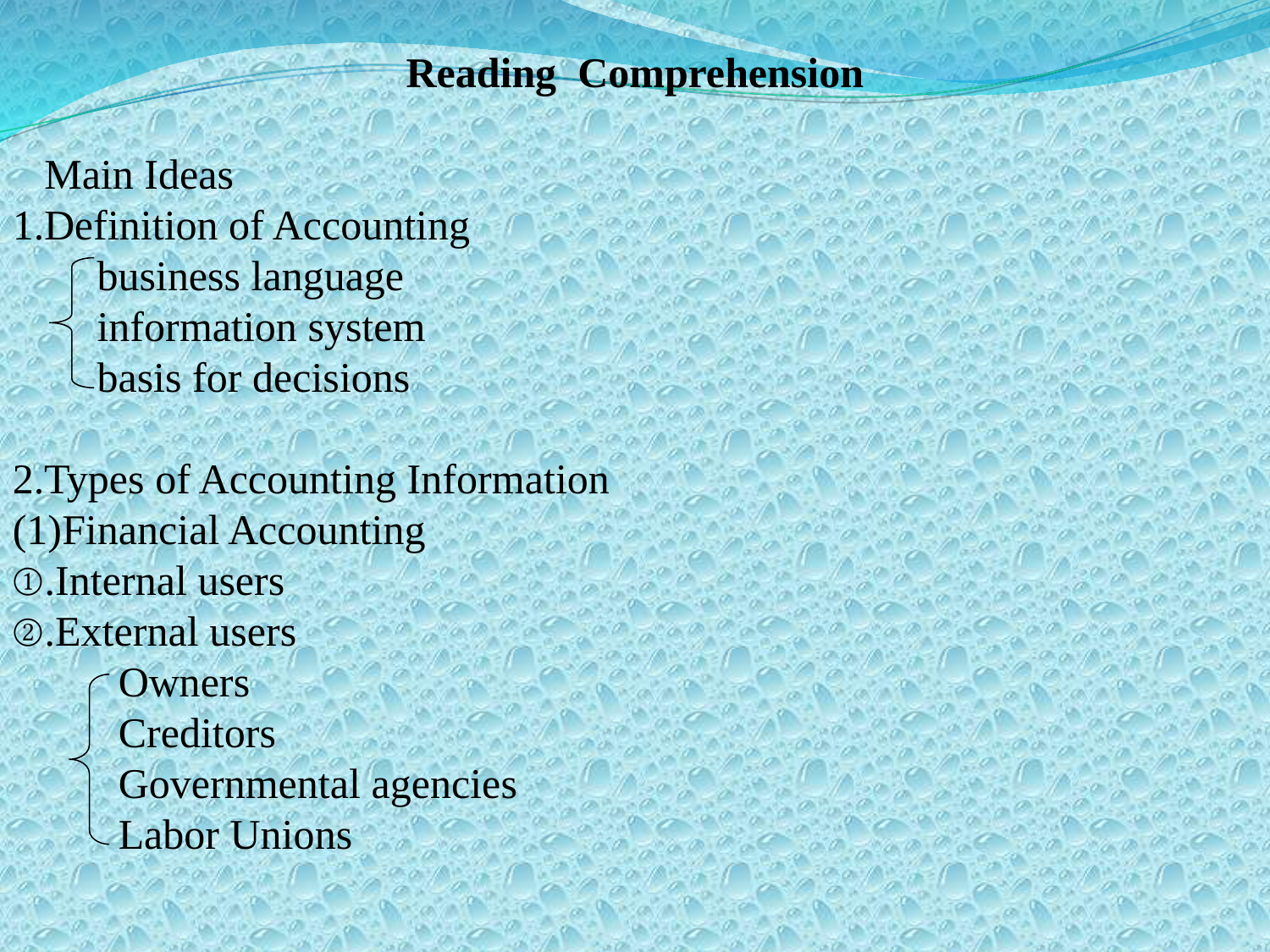

Reading  Comprehension

   Main Ideas
Definition of Accounting
        business language
        information system
        basis for decisions

Types of Accounting Information
(1)Financial Accounting
Internal users
External users
          Owners
          Creditors
          Governmental agencies
          Labor Unions